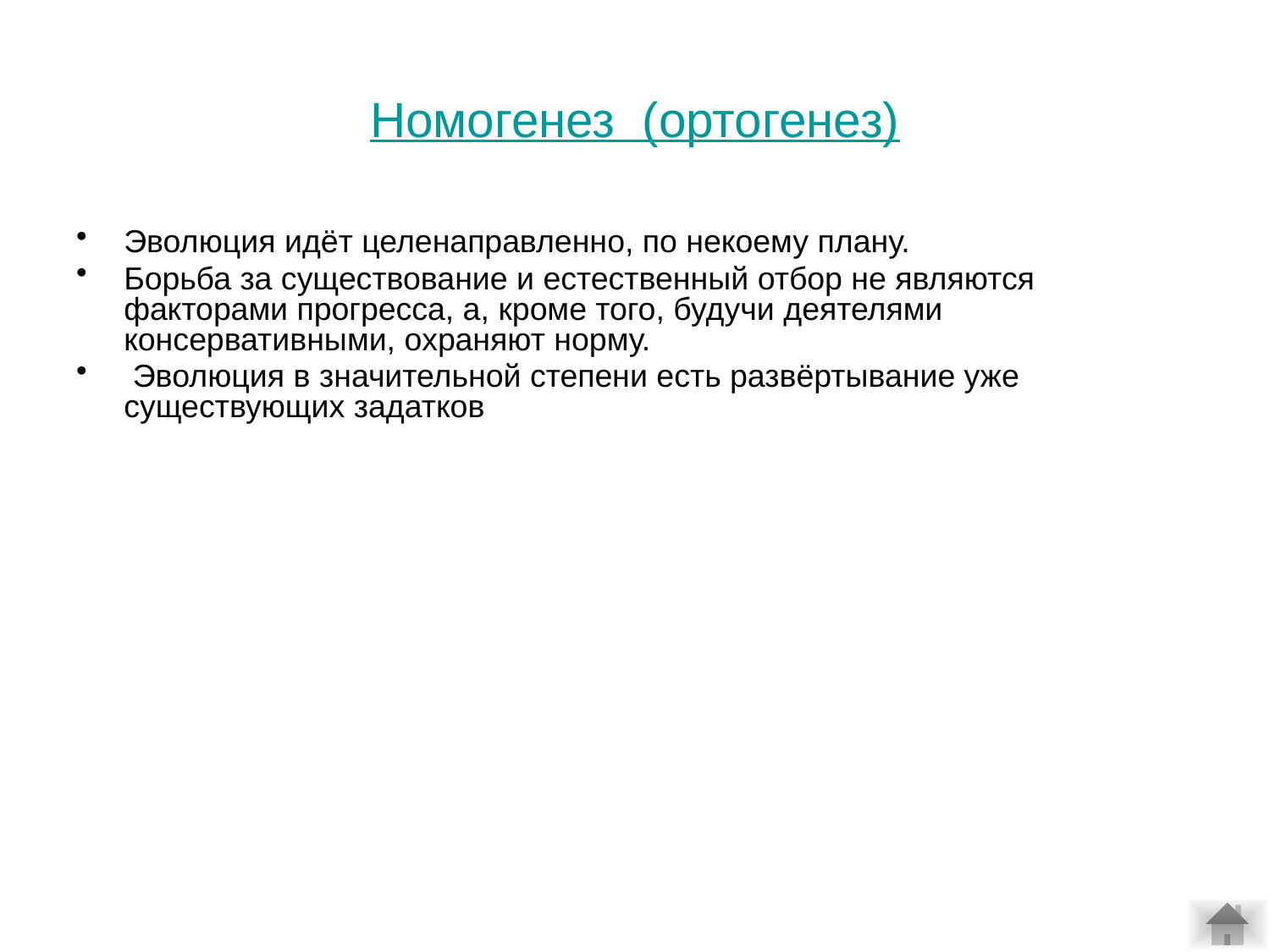

# Номогенез  (ортогенез)
Эволюция идёт целенаправленно, по некоему плану.
Борьба за существование и естественный отбор не являются факторами прогресса, а, кроме того, будучи деятелями консервативными, охраняют норму.
 Эволюция в значительной степени есть развёртывание уже существующих задатков